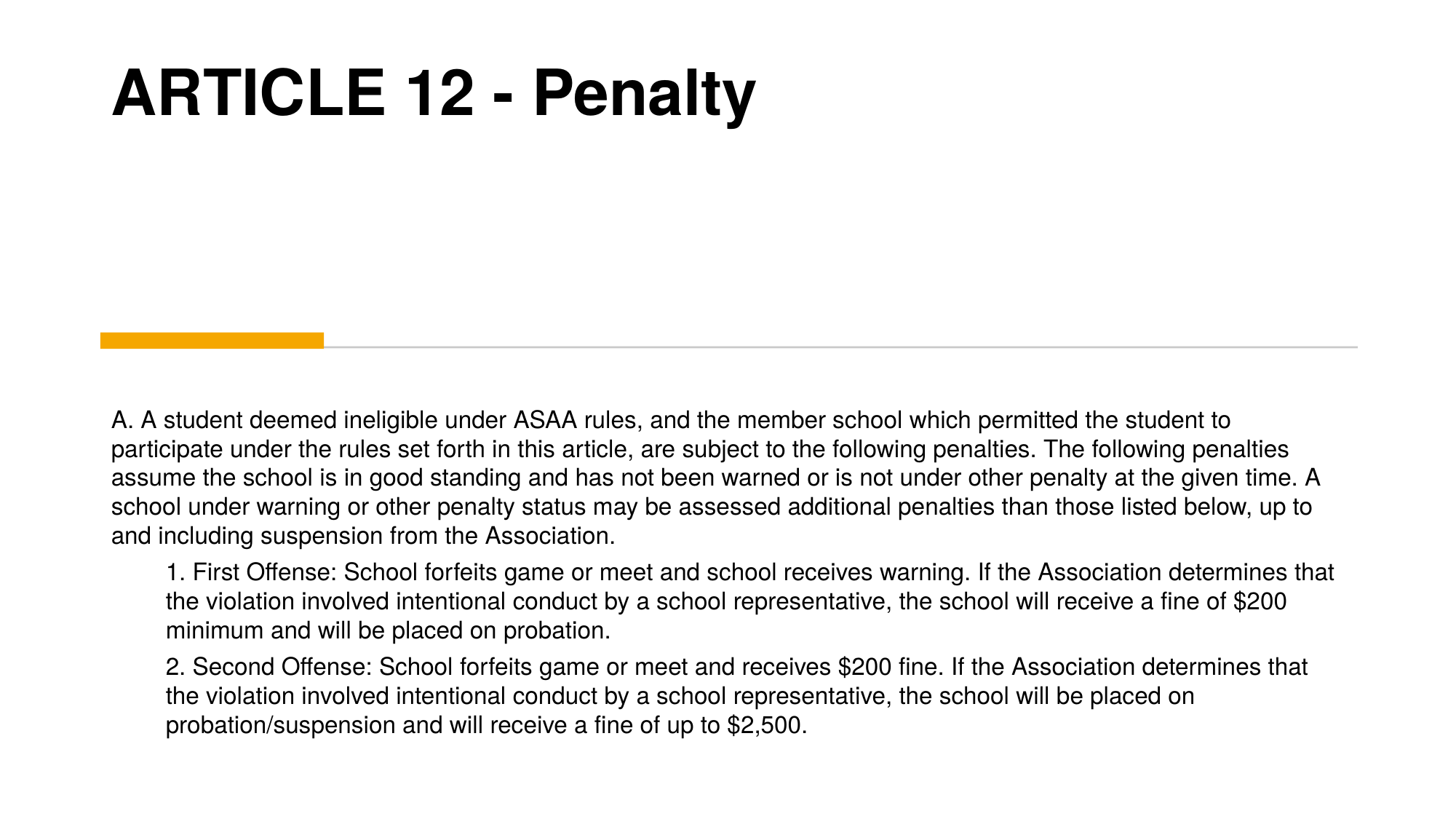

# ARTICLE 12 - Penalty

A. A student deemed ineligible under ASAA rules, and the member school which permitted the student to participate under the rules set forth in this article, are subject to the following penalties. The following penalties assume the school is in good standing and has not been warned or is not under other penalty at the given time. A school under warning or other penalty status may be assessed additional penalties than those listed below, up to and including suspension from the Association.
1. First Offense: School forfeits game or meet and school receives warning. If the Association determines that the violation involved intentional conduct by a school representative, the school will receive a fine of $200 minimum and will be placed on probation.
2. Second Offense: School forfeits game or meet and receives $200 fine. If the Association determines that the violation involved intentional conduct by a school representative, the school will be placed on probation/suspension and will receive a fine of up to $2,500.